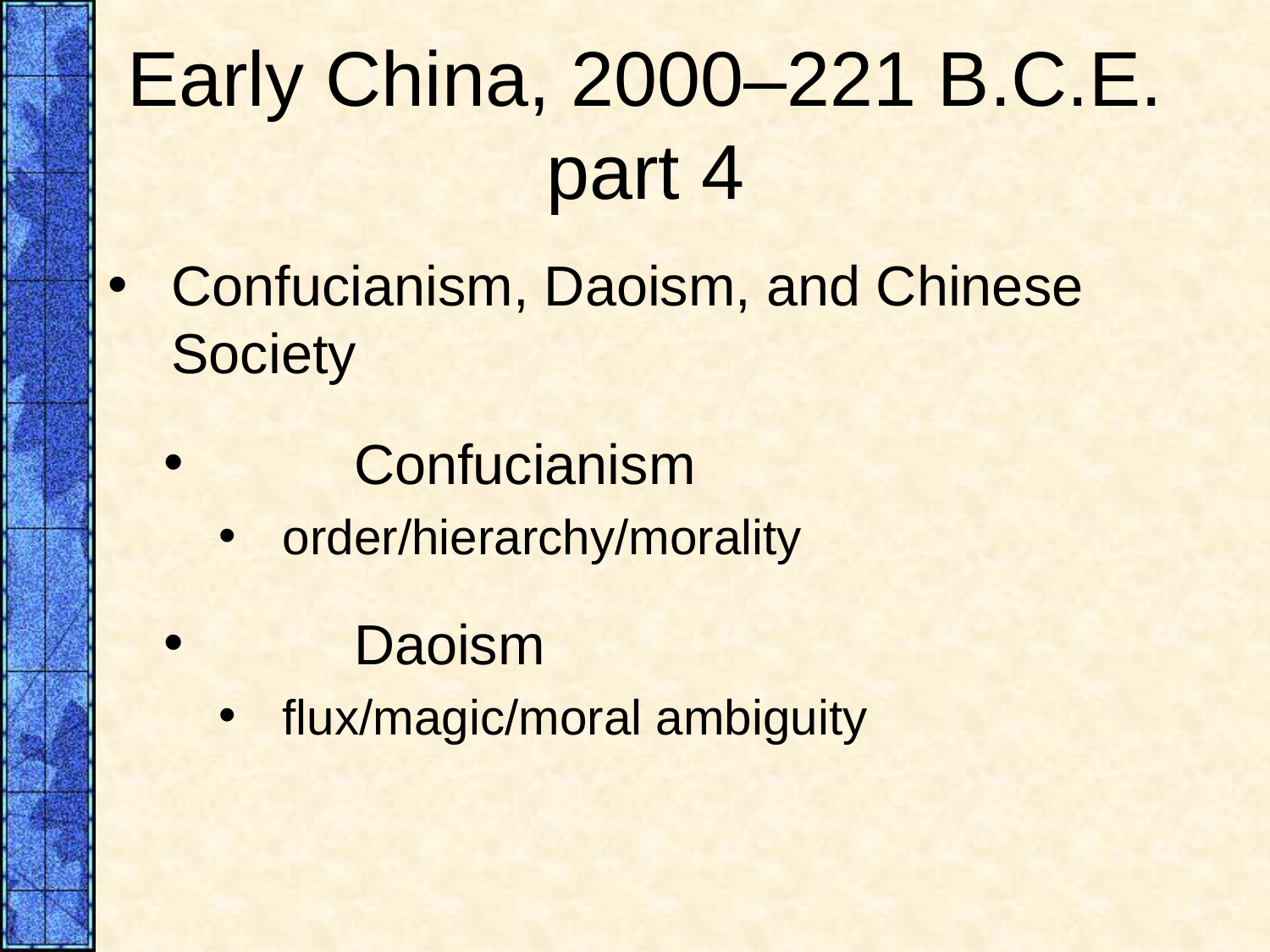

# Early China, 2000–221 B.C.E. part 4
Confucianism, Daoism, and Chinese Society
	Confucianism
order/hierarchy/morality
	Daoism
flux/magic/moral ambiguity